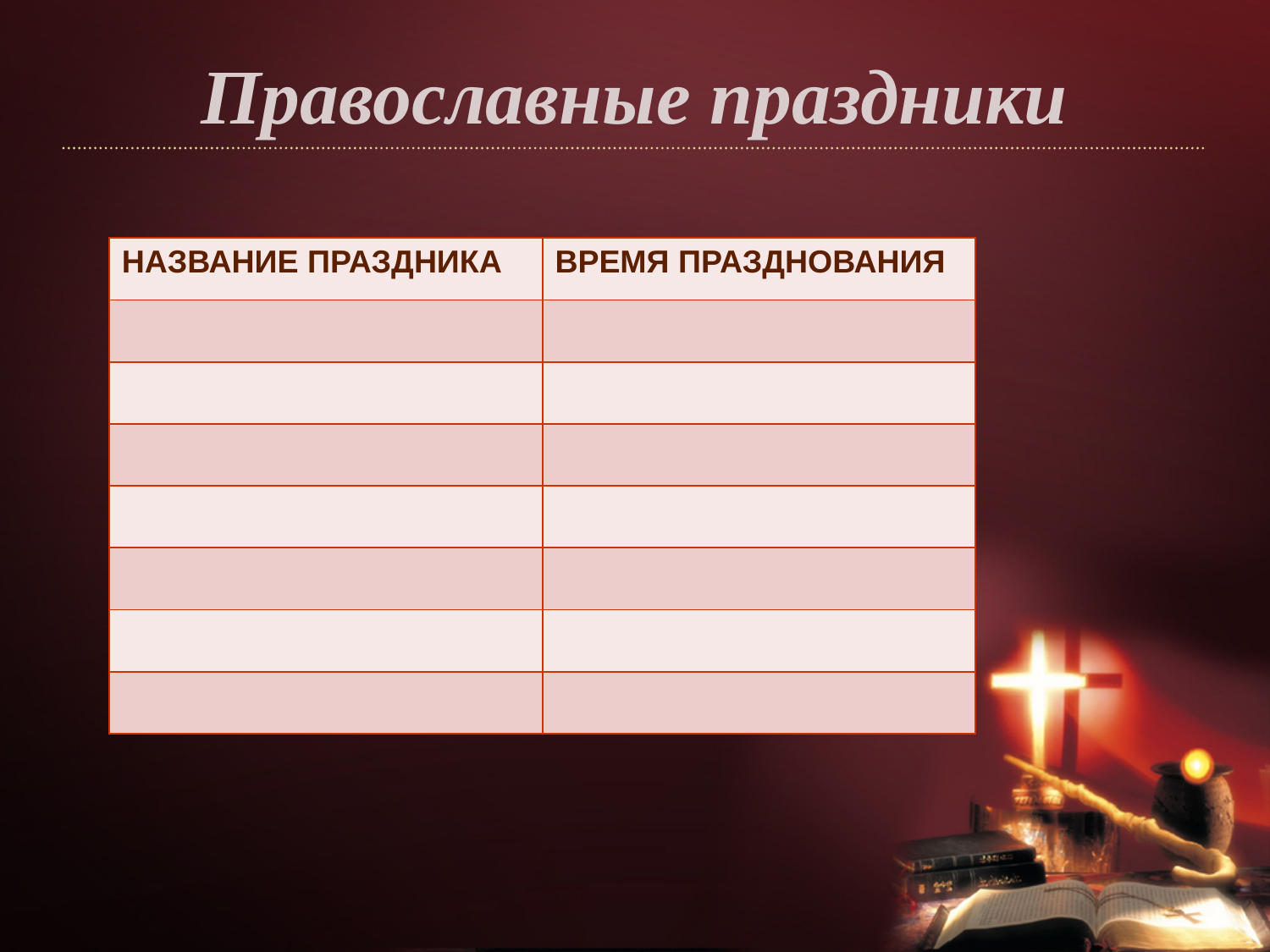

# Православные праздники
| НАЗВАНИЕ ПРАЗДНИКА | ВРЕМЯ ПРАЗДНОВАНИЯ |
| --- | --- |
|  |  |
|  |  |
|  |  |
|  |  |
|  |  |
|  |  |
|  |  |